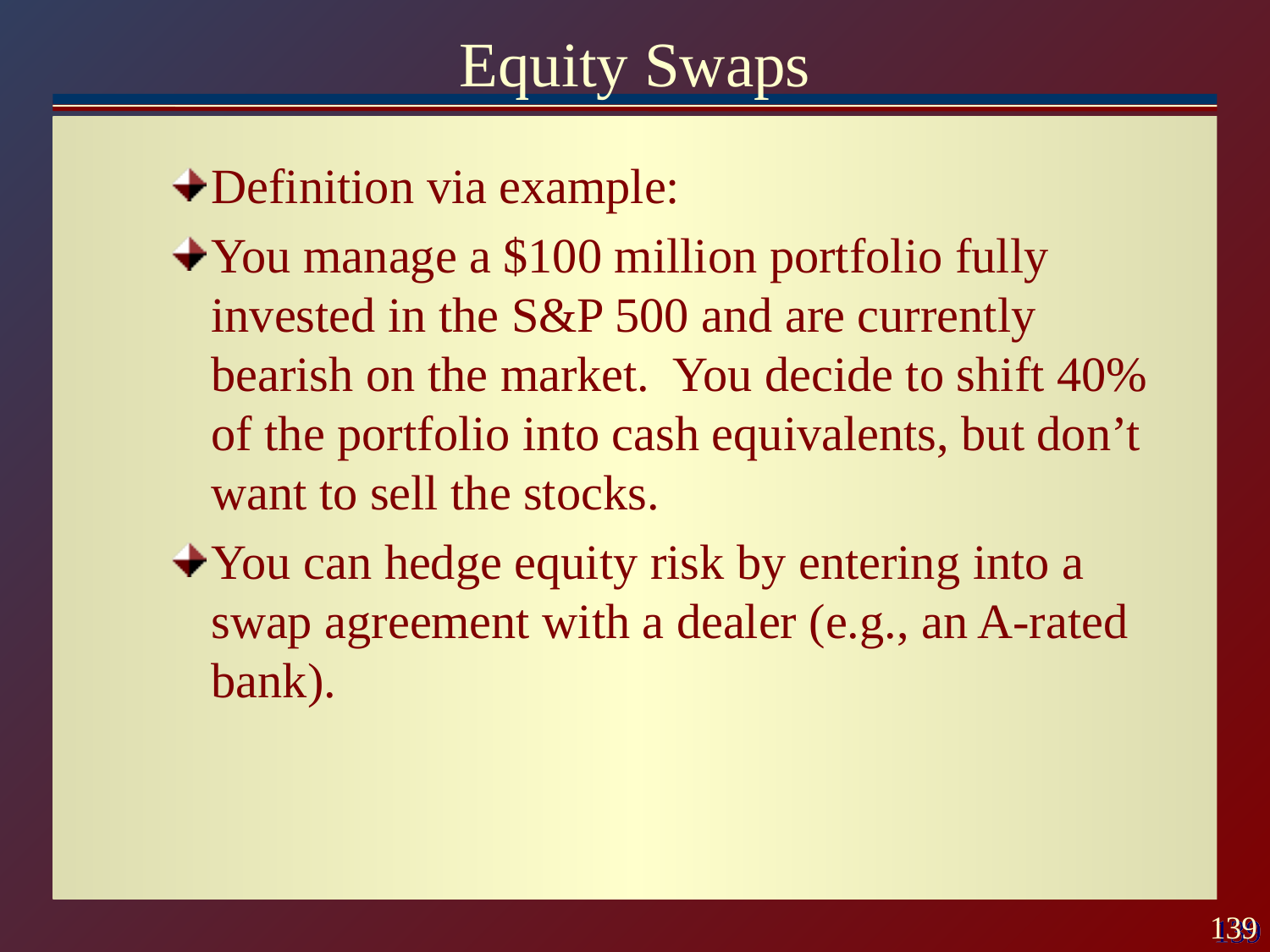

# Equity Swaps
Definition via example:
You manage a $100 million portfolio fully invested in the S&P 500 and are currently bearish on the market.  You decide to shift 40% of the portfolio into cash equivalents, but don’t want to sell the stocks.
You can hedge equity risk by entering into a swap agreement with a dealer (e.g., an A-rated bank).